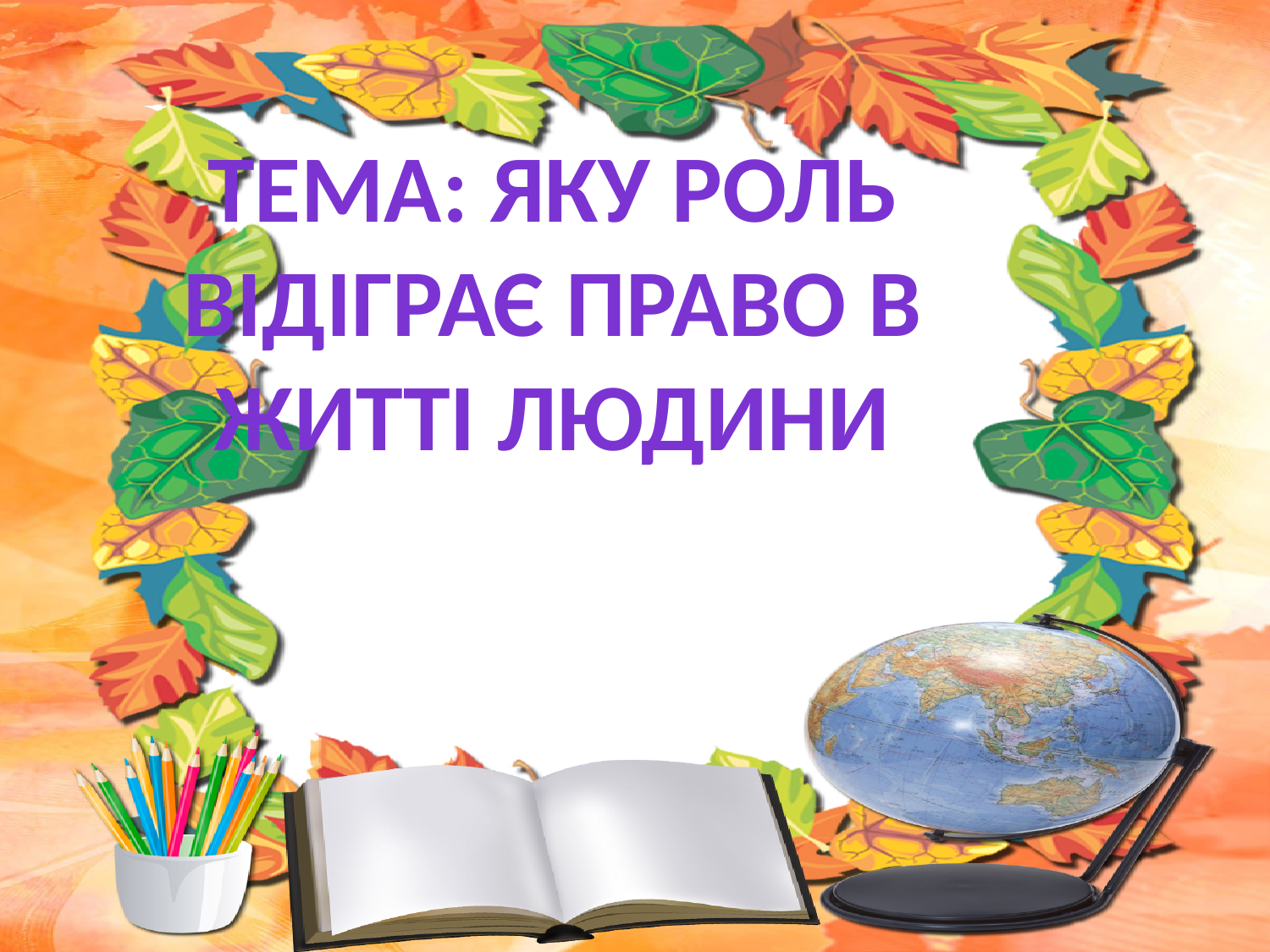

# Тема: Яку роль відіграє право в житті людини